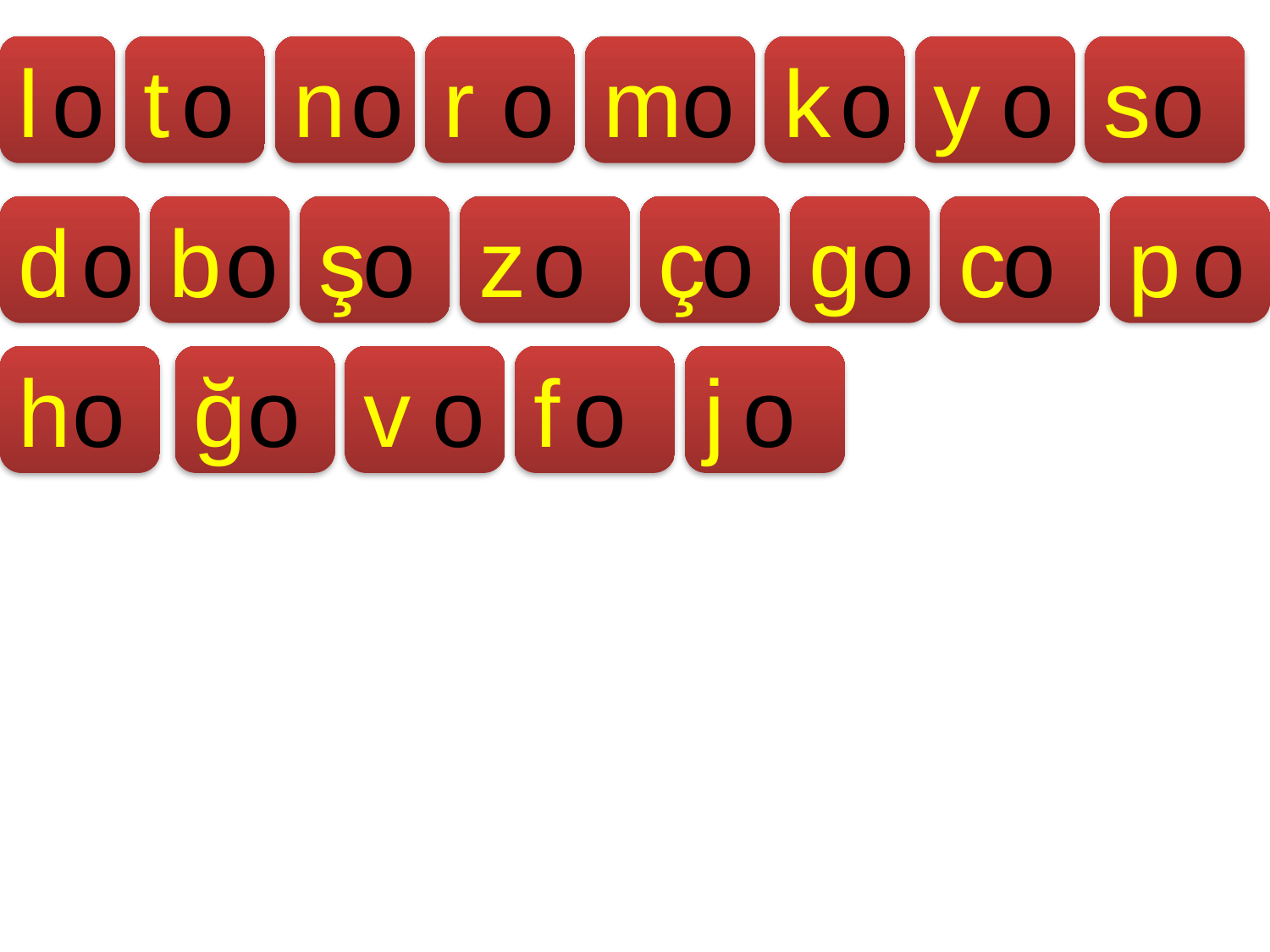

l
o
t
o
n
o
r
o
m
o
k
o
y
o
s
o
d
o
b
o
ş
o
z
o
ç
o
g
o
c
o
p
o
h
o
ğ
o
v
o
f
o
j
o